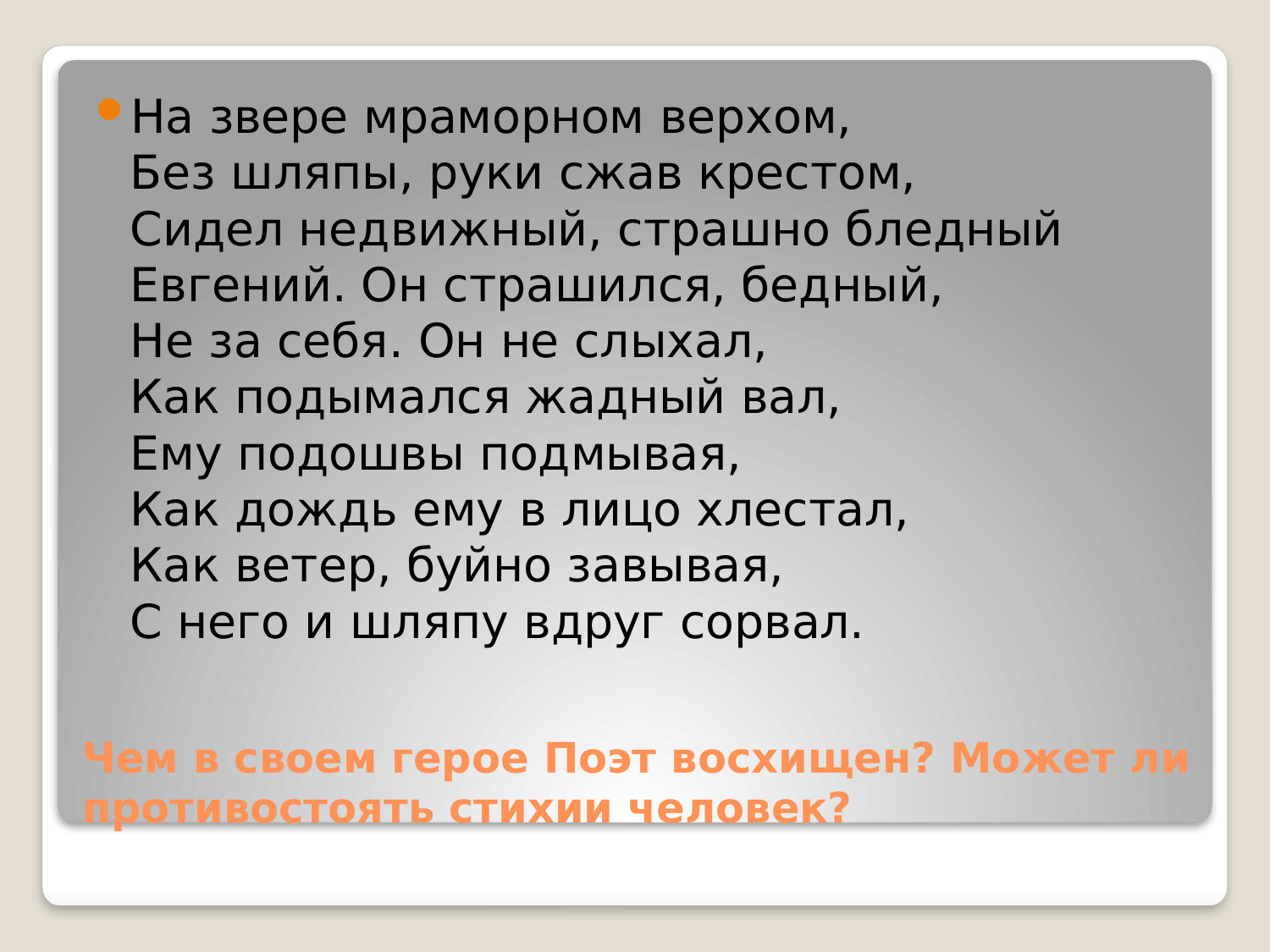

На звере мраморном верхом,
Без шляпы, руки сжав крестом,
Сидел недвижный, страшно бледный
Евгений. Он страшился, бедный,
Не за себя. Он не слыхал,
Как подымался жадный вал,
Ему подошвы подмывая,
Как дождь ему в лицо хлестал,
Как ветер, буйно завывая,
С него и шляпу вдруг сорвал.
# Чем в своем герое Поэт восхищен? Может ли противостоять стихии человек?